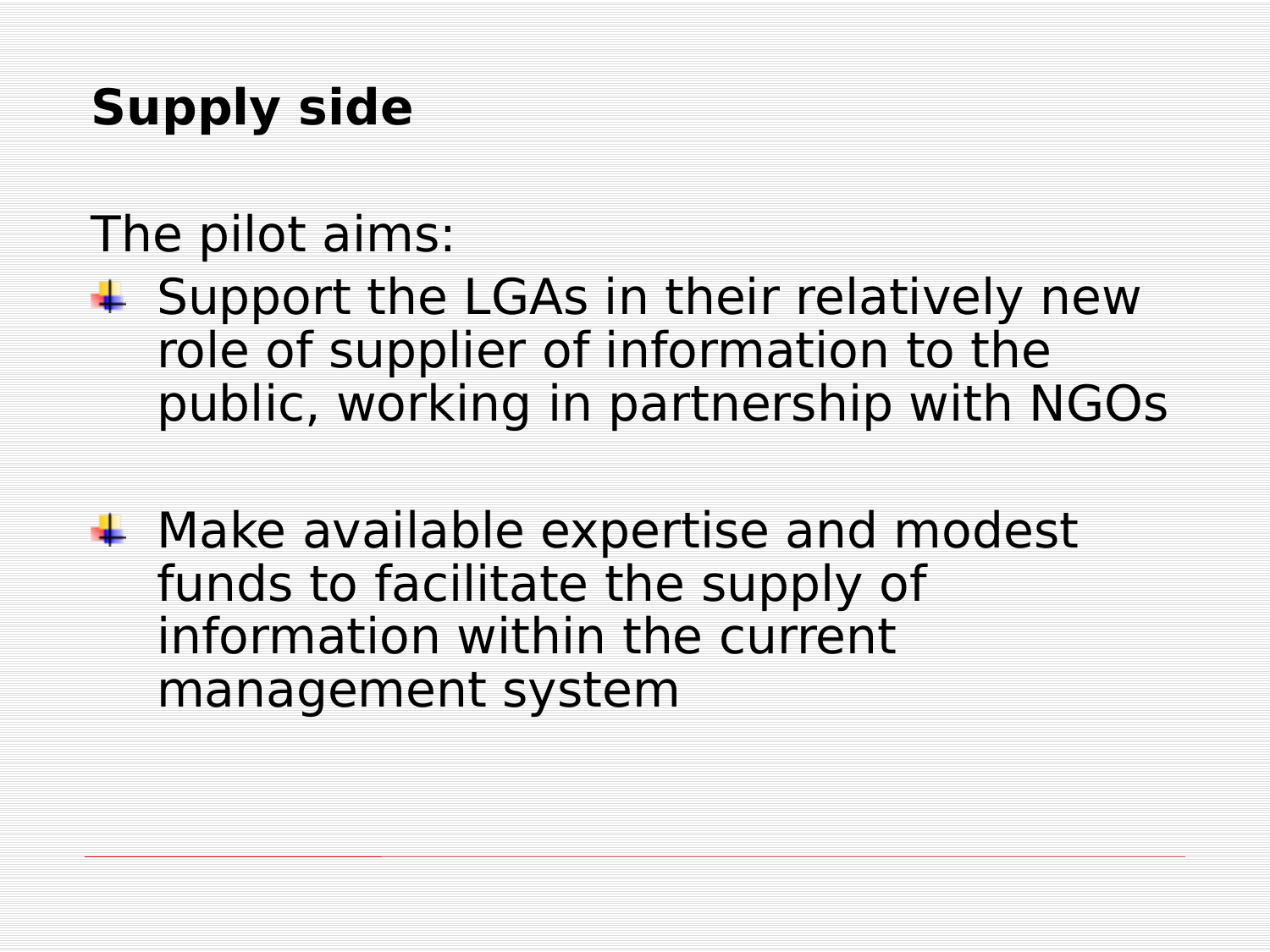

Supply side

The pilot aims:
Support the LGAs in their relatively new role of supplier of information to the public, working in partnership with NGOs

Make available expertise and modest funds to facilitate the supply of information within the current management system